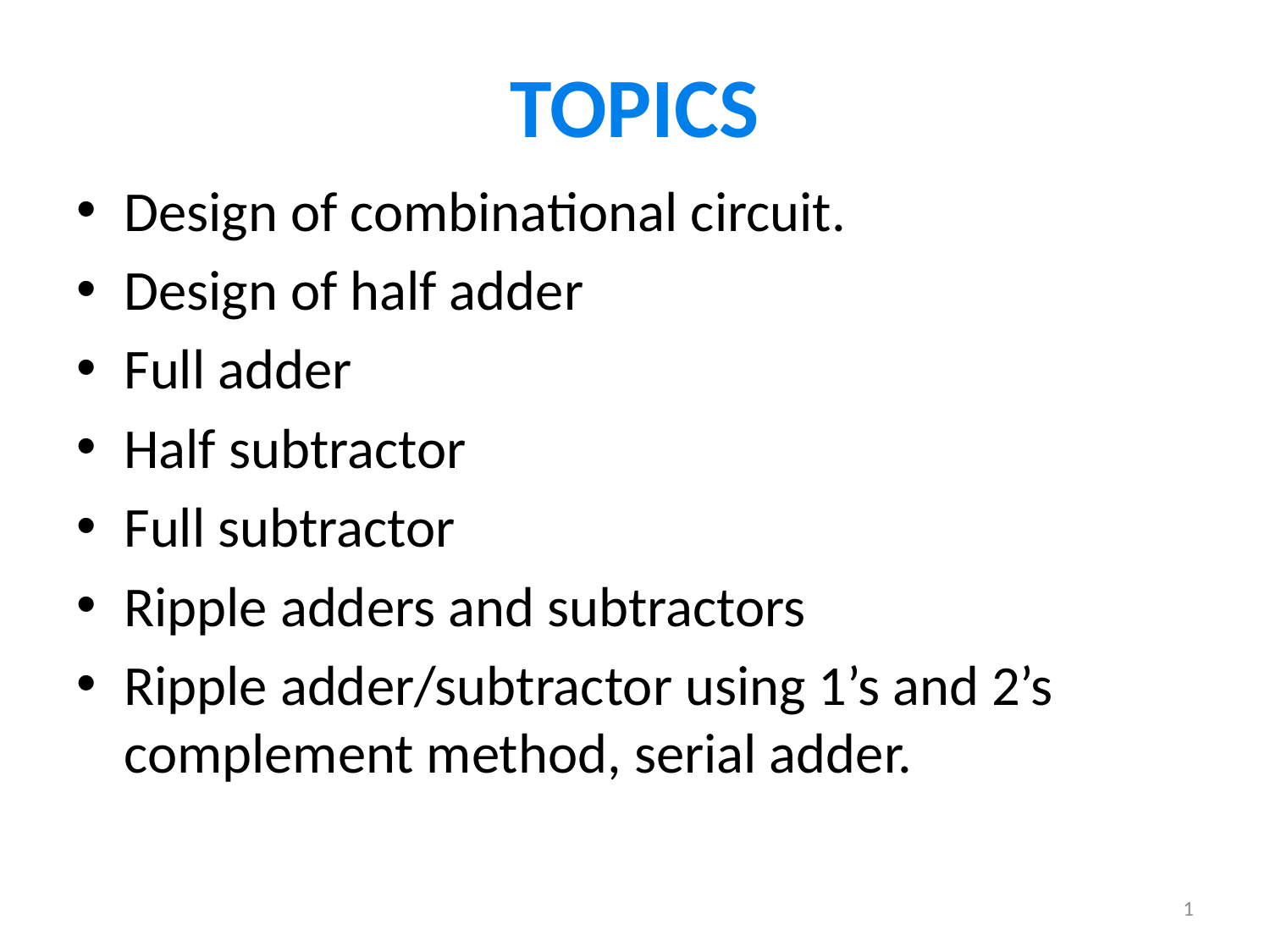

# TOPICS
Design of combinational circuit.
Design of half adder
Full adder
Half subtractor
Full subtractor
Ripple adders and subtractors
Ripple adder/subtractor using 1’s and 2’s complement method, serial adder.
1